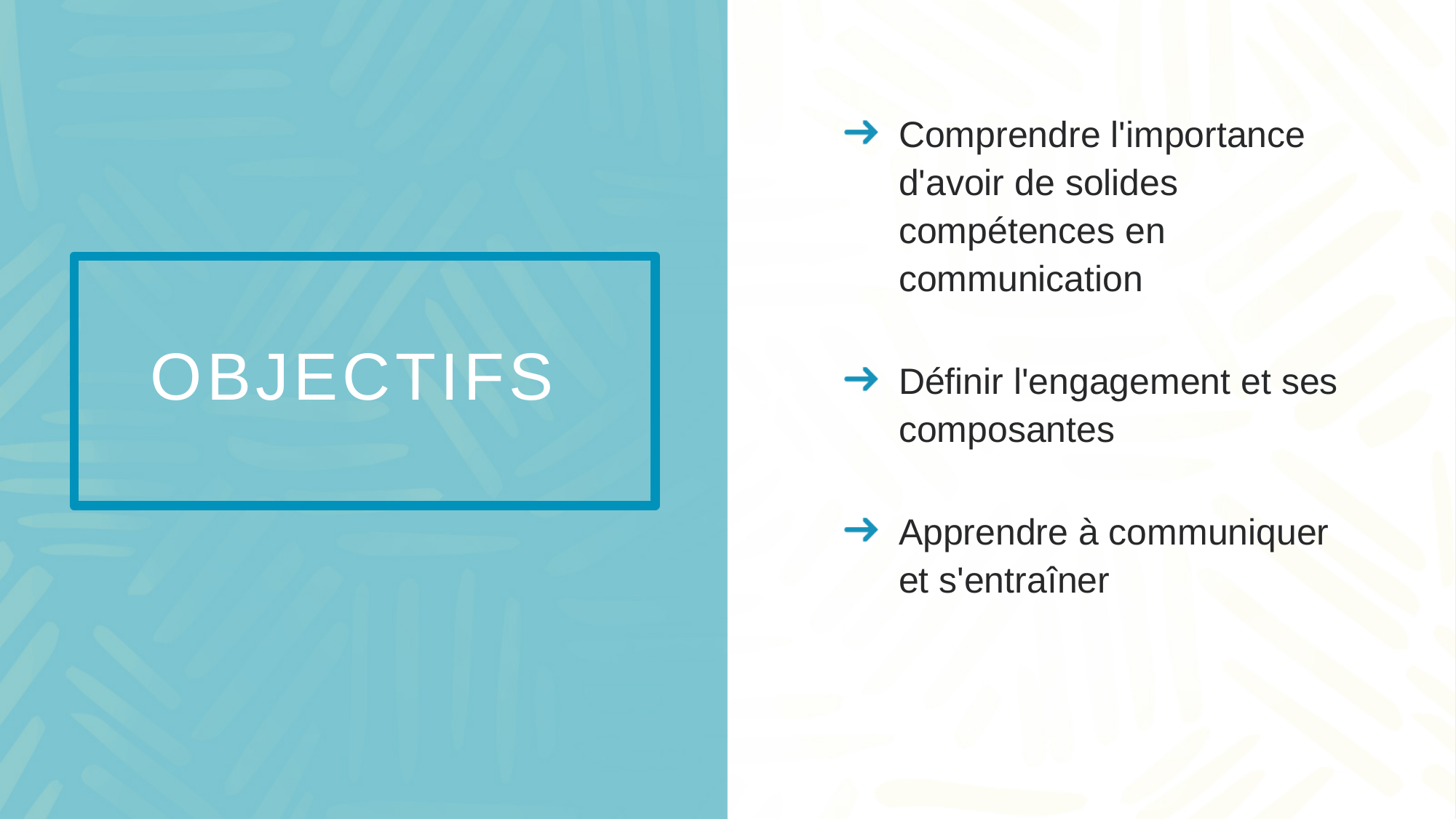

Comprendre l'importance d'avoir de solides compétences en communication
Définir l'engagement et ses composantes
Apprendre à communiquer et s'entraîner

# Objectifs